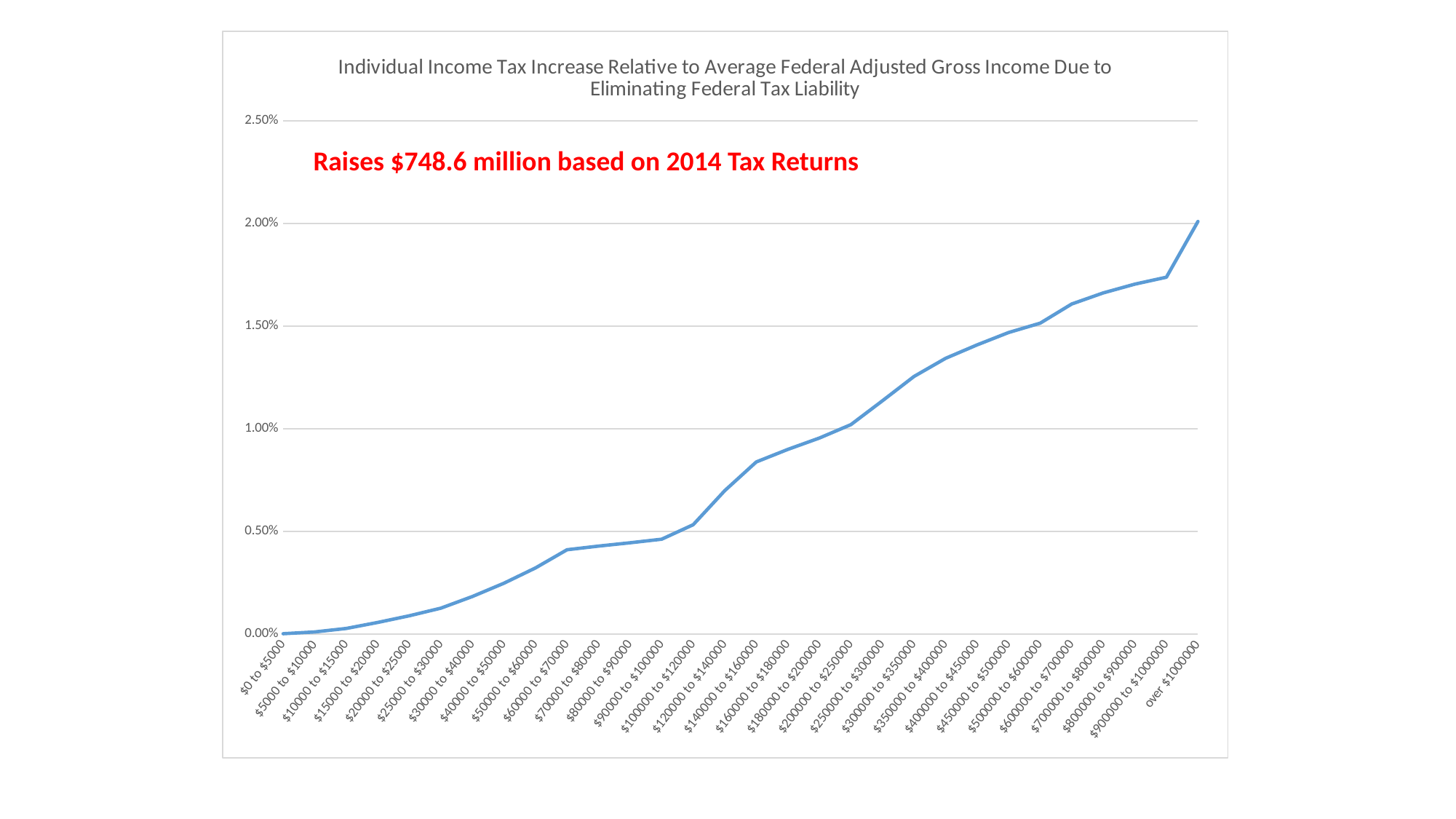

### Chart: Individual Income Tax Increase Relative to Average Federal Adjusted Gross Income Due to Eliminating Federal Tax Liability

| Category | % Increase Due to Eliminating Federal Tax Liability |
|---|---|
| $0 to $5000 | 1.22157649554913e-05 |
| $5000 to $10000 | 9.75902910822109e-05 |
| $10000 to $15000 | 0.000266519345577176 |
| $15000 to $20000 | 0.000558697993912597 |
| $20000 to $25000 | 0.000883177508811986 |
| $25000 to $30000 | 0.00125704575115545 |
| $30000 to $40000 | 0.00182375480461697 |
| $40000 to $50000 | 0.00247049353821271 |
| $50000 to $60000 | 0.00321670226873827 |
| $60000 to $70000 | 0.00410314190334416 |
| $70000 to $80000 | 0.00428157346791636 |
| $80000 to $90000 | 0.00444291753084139 |
| $90000 to $100000 | 0.00461614812061987 |
| $100000 to $120000 | 0.00532284903302781 |
| $120000 to $140000 | 0.00698476581750617 |
| $140000 to $160000 | 0.00838097168480986 |
| $160000 to $180000 | 0.00899195210823092 |
| $180000 to $200000 | 0.0095461417787576 |
| $200000 to $250000 | 0.0101984890218628 |
| $250000 to $300000 | 0.0113623630116483 |
| $300000 to $350000 | 0.0125462200426439 |
| $350000 to $400000 | 0.0134317359644611 |
| $400000 to $450000 | 0.0140862775251933 |
| $450000 to $500000 | 0.014690619667342 |
| $500000 to $600000 | 0.0151436857687143 |
| $600000 to $700000 | 0.0160797543171115 |
| $700000 to $800000 | 0.016619584207961 |
| $800000 to $900000 | 0.0170468389653734 |
| $900000 to $1000000 | 0.0173840113118617 |
| over $1000000 | 0.0201002276808106 |
Raises $748.6 million based on 2014 Tax Returns